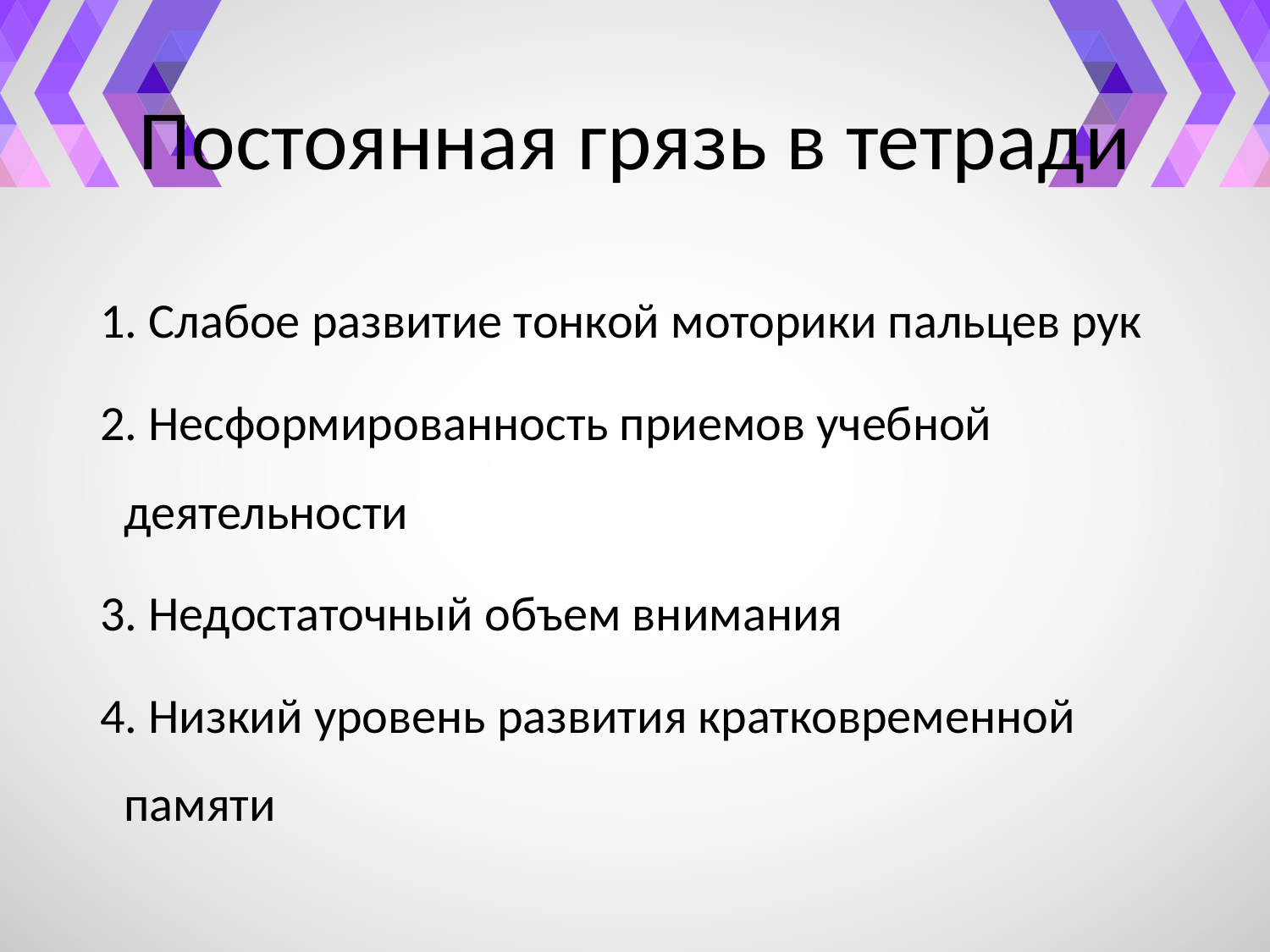

# Постоянная грязь в тетради
1. Слабое развитие тонкой моторики пальцев рук
2. Несформированность приемов учебной деятельности
3. Недостаточный объем внимания
4. Низкий уровень развития кратковременной памяти